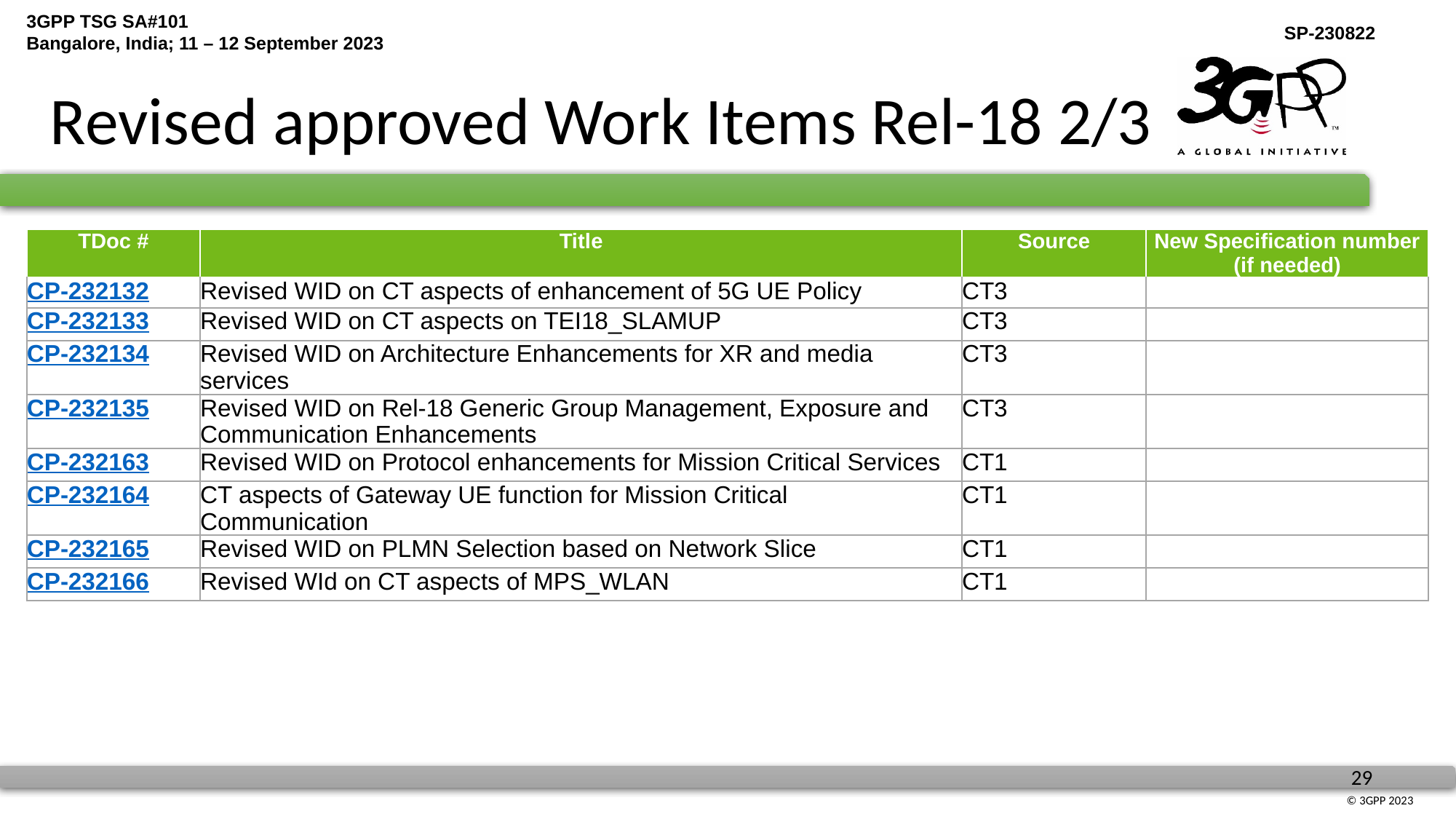

# Revised approved Work Items Rel-18 2/3
| TDoc # | Title | Source | New Specification number (if needed) |
| --- | --- | --- | --- |
| CP-232132 | Revised WID on CT aspects of enhancement of 5G UE Policy | CT3 |  |
| CP-232133 | Revised WID on CT aspects on TEI18\_SLAMUP | CT3 |  |
| CP-232134 | Revised WID on Architecture Enhancements for XR and media services | CT3 |  |
| CP-232135 | Revised WID on Rel-18 Generic Group Management, Exposure and Communication Enhancements | CT3 |  |
| CP-232163 | Revised WID on Protocol enhancements for Mission Critical Services | CT1 |  |
| CP-232164 | CT aspects of Gateway UE function for Mission Critical Communication | CT1 |  |
| CP-232165 | Revised WID on PLMN Selection based on Network Slice | CT1 |  |
| CP-232166 | Revised WId on CT aspects of MPS\_WLAN | CT1 |  |